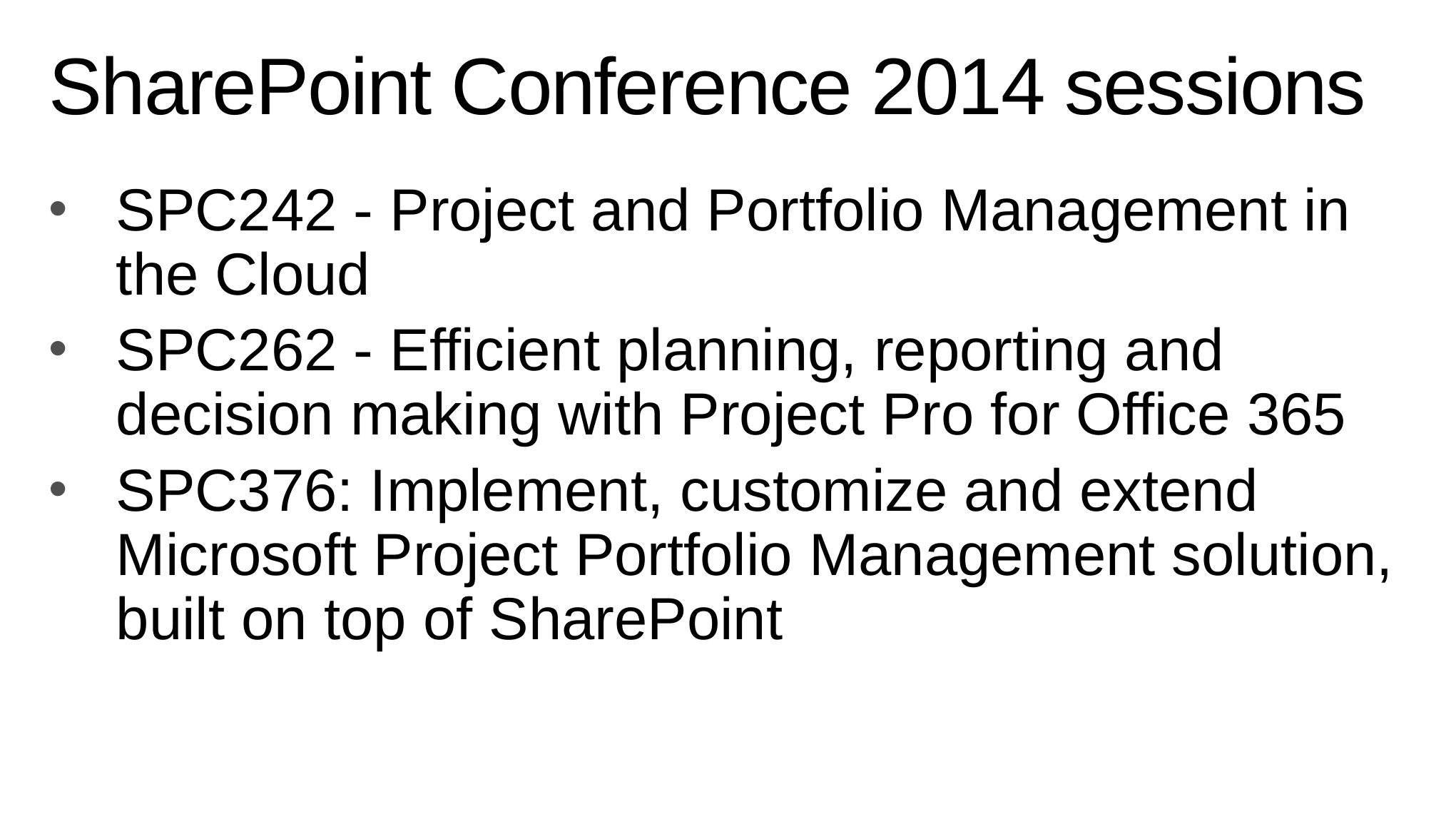

# SharePoint Conference 2014 sessions
SPC242 - Project and Portfolio Management in the Cloud
SPC262 - Efficient planning, reporting and decision making with Project Pro for Office 365
SPC376: Implement, customize and extend Microsoft Project Portfolio Management solution, built on top of SharePoint